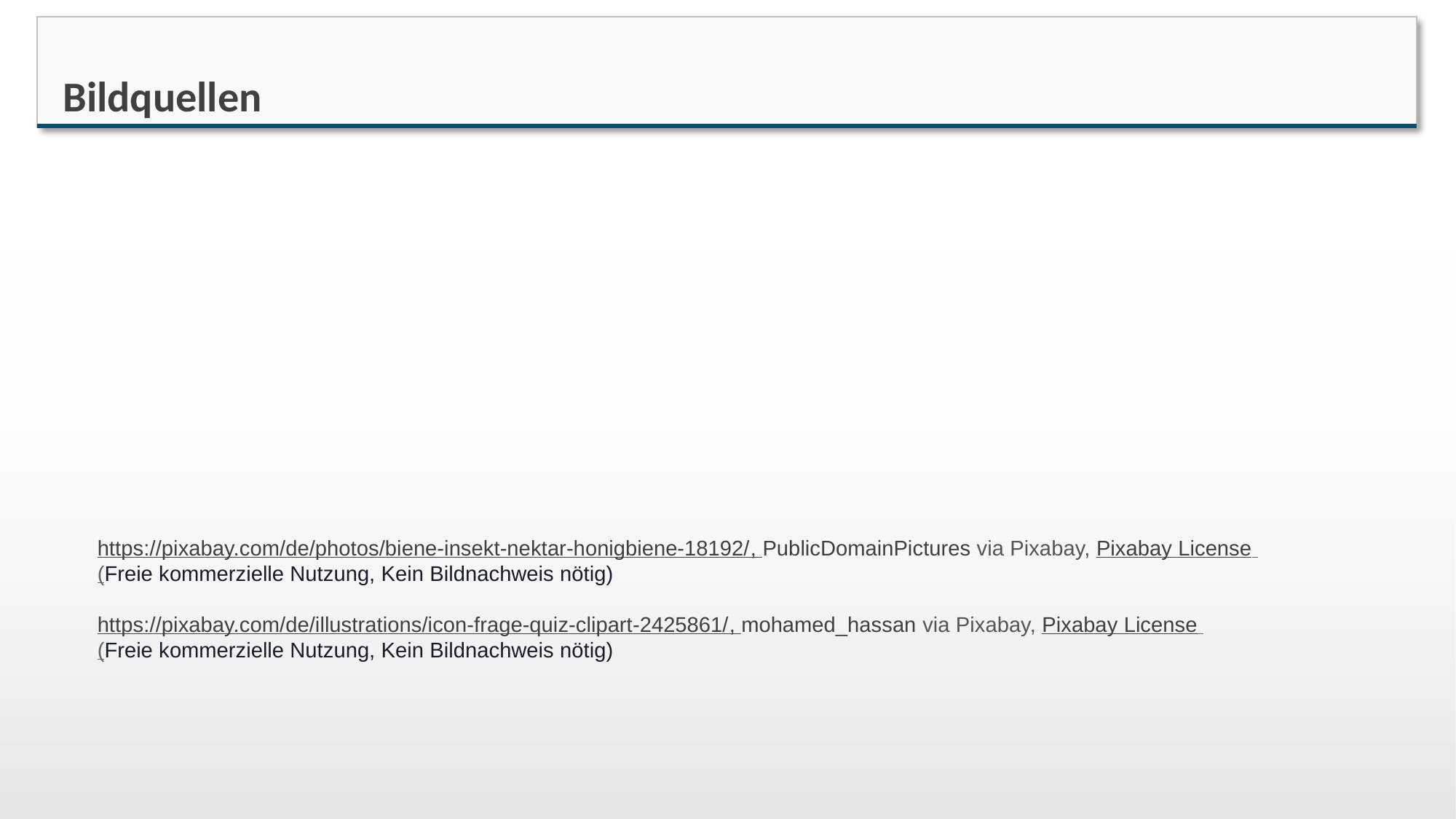

Bildquellen

https://pixabay.com/de/photos/biene-insekt-nektar-honigbiene-18192/, PublicDomainPictures via Pixabay, Pixabay License
(Freie kommerzielle Nutzung, Kein Bildnachweis nötig)

https://pixabay.com/de/illustrations/icon-frage-quiz-clipart-2425861/, mohamed_hassan via Pixabay, Pixabay License
(Freie kommerzielle Nutzung, Kein Bildnachweis nötig)